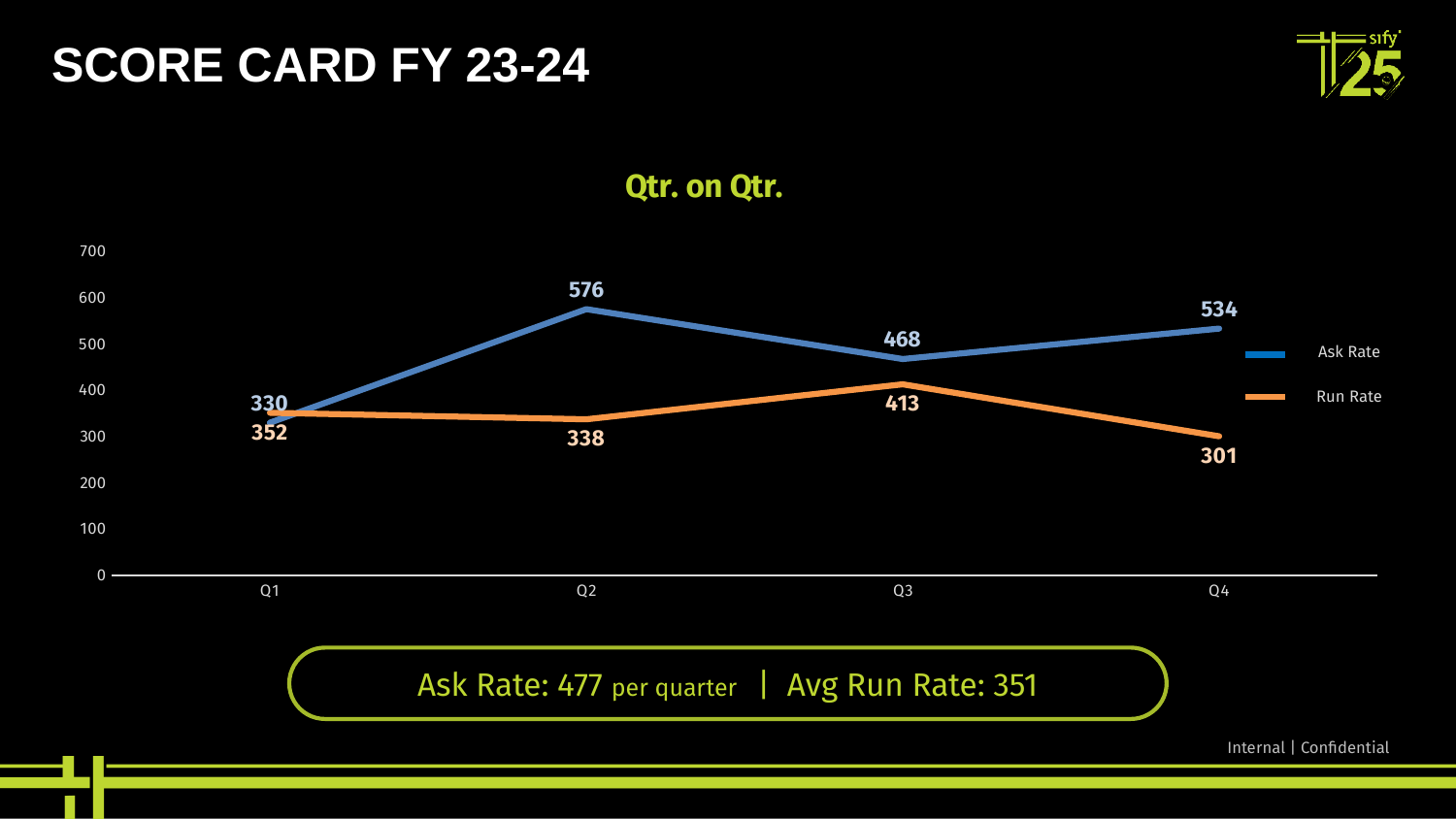

# score CARD FY 23-24

### Chart: Qtr. on Qtr.

| Category | Quota | Achv |
|---|---|---|
| Q1 | 330.3766770764134 | 351.8431121999998 |
| Q2 | 575.9089372940285 | 337.65601529400016 |
| Q3 | 468.13609246448794 | 413.3937438011702 |
| Q4 | 533.8920615886306 | 301.0 |
Ask Rate
Run Rate
Ask Rate: 477 per quarter   |  Avg Run Rate: 351